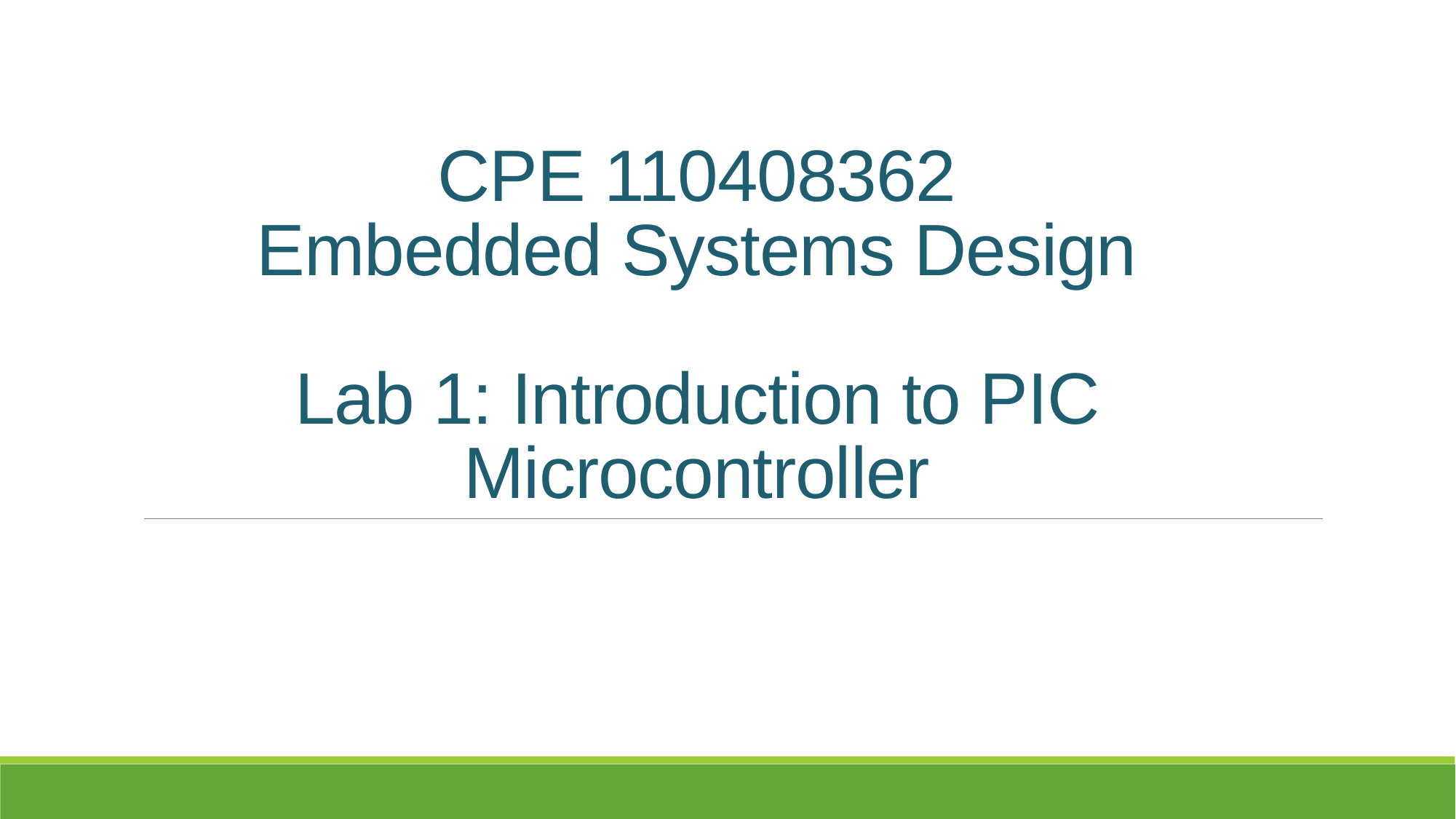

# CPE 110408362 Embedded Systems Design Lab 1: Introduction to PIC Microcontroller